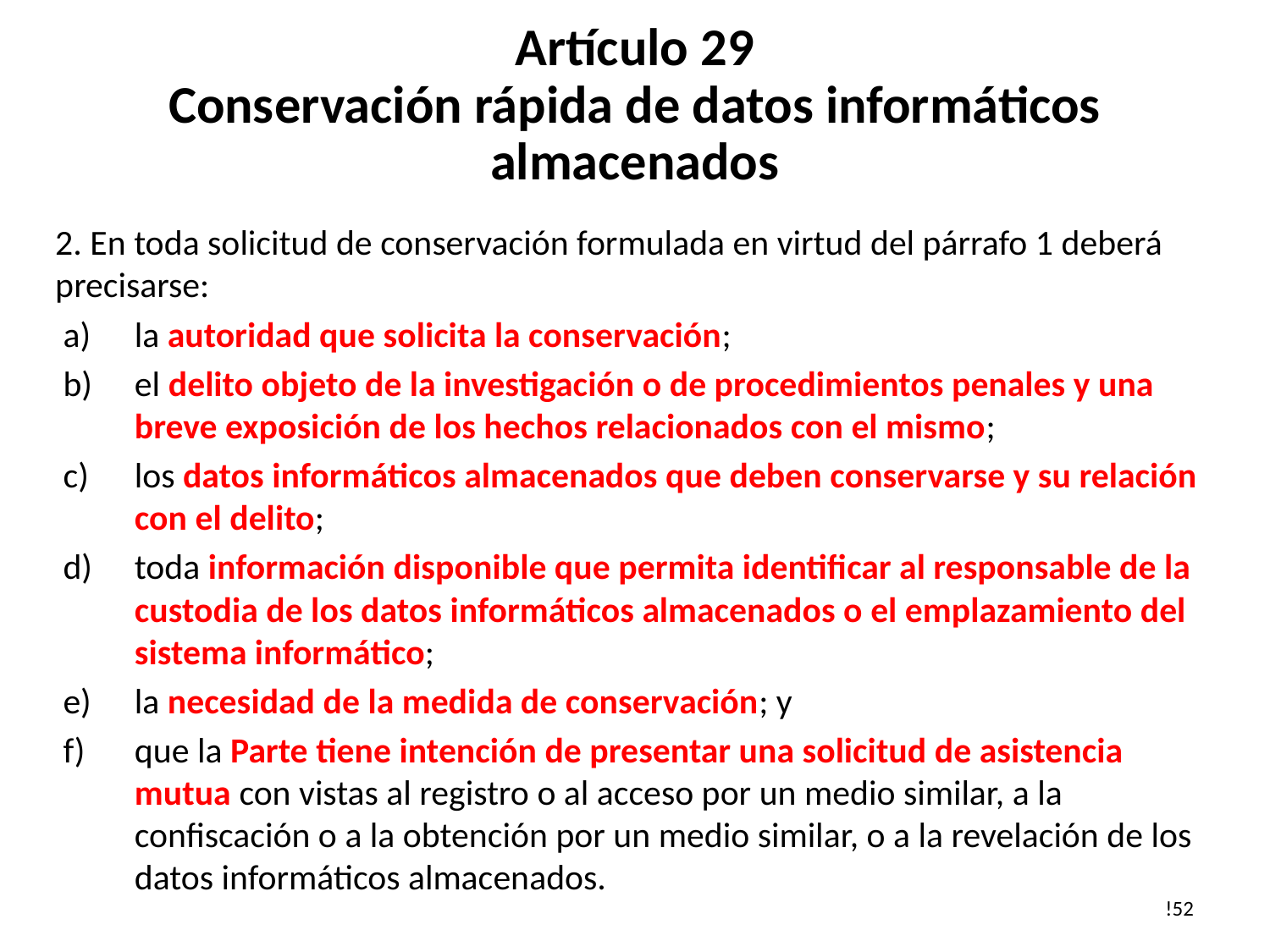

# Artículo 29 Conservación rápida de datos informáticos almacenados
2. En toda solicitud de conservación formulada en virtud del párrafo 1 deberá precisarse:
la autoridad que solicita la conservación;
el delito objeto de la investigación o de procedimientos penales y una breve exposición de los hechos relacionados con el mismo;
los datos informáticos almacenados que deben conservarse y su relación con el delito;
toda información disponible que permita identificar al responsable de la custodia de los datos informáticos almacenados o el emplazamiento del sistema informático;
la necesidad de la medida de conservación; y
que la Parte tiene intención de presentar una solicitud de asistencia mutua con vistas al registro o al acceso por un medio similar, a la confiscación o a la obtención por un medio similar, o a la revelación de los datos informáticos almacenados.

!52